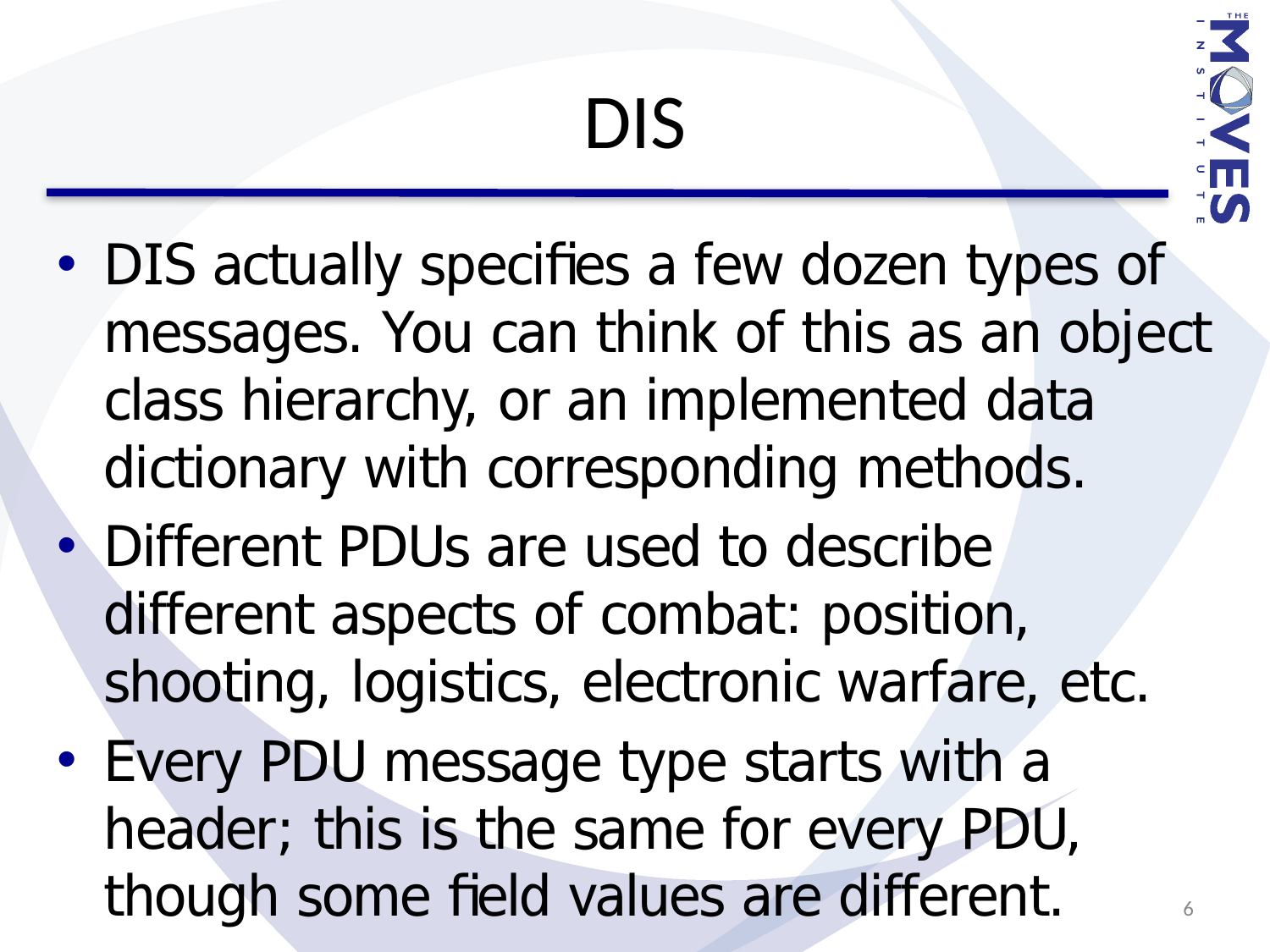

# DIS
DIS actually specifies a few dozen types of messages. You can think of this as an object class hierarchy, or an implemented data dictionary with corresponding methods.
Different PDUs are used to describe different aspects of combat: position, shooting, logistics, electronic warfare, etc.
Every PDU message type starts with a header; this is the same for every PDU, though some field values are different.
6